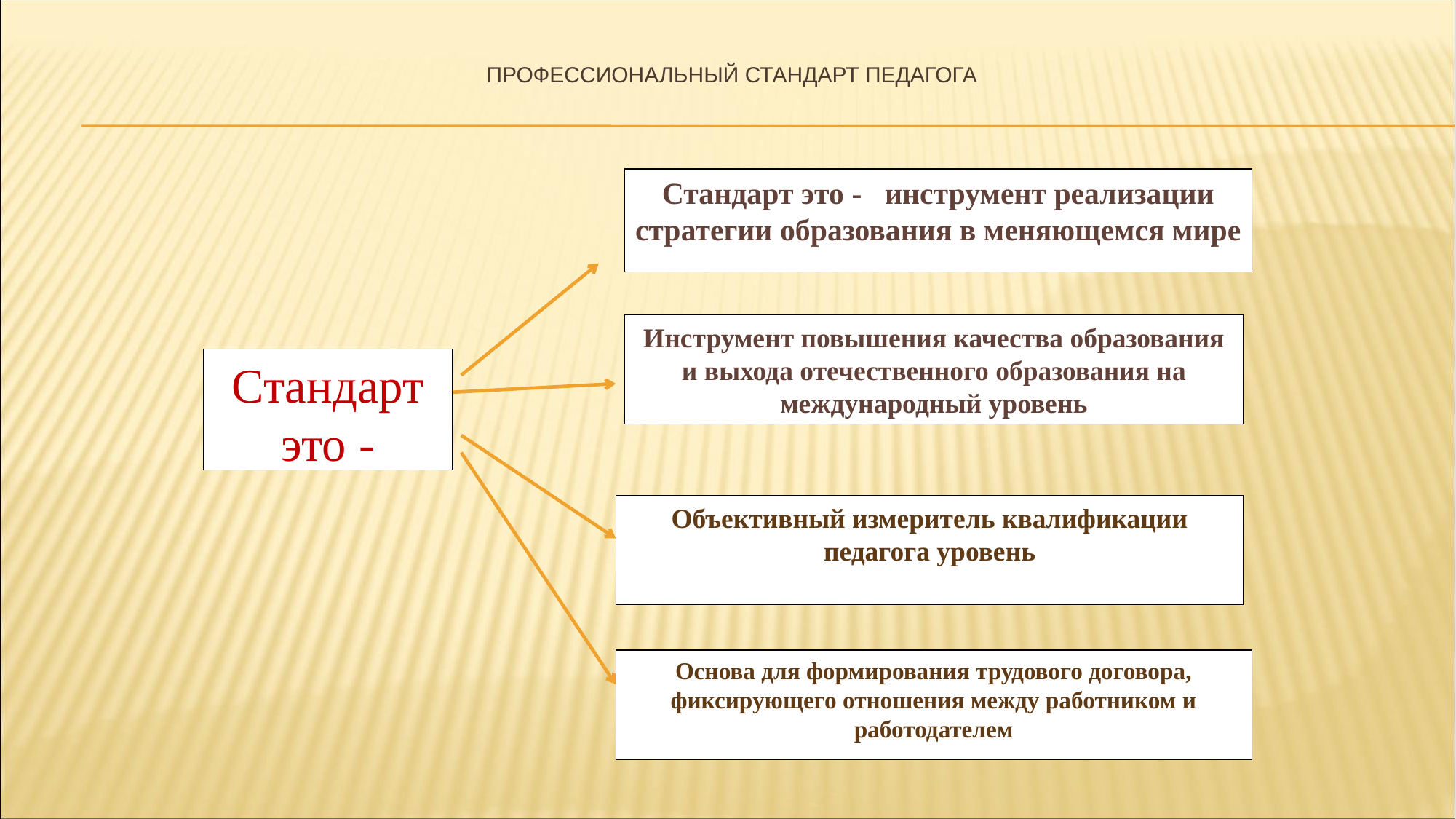

# Профессиональный стандарт педагога
Стандарт это -   инструмент реализации стратегии образования в меняющемся мире

Инструмент повышения качества образования и выхода отечественного образования на международный уровень

Стандарт это -
Объективный измеритель квалификации педагога уровень

Основа для формирования трудового договора, фиксирующего отношения между работником и работодателем